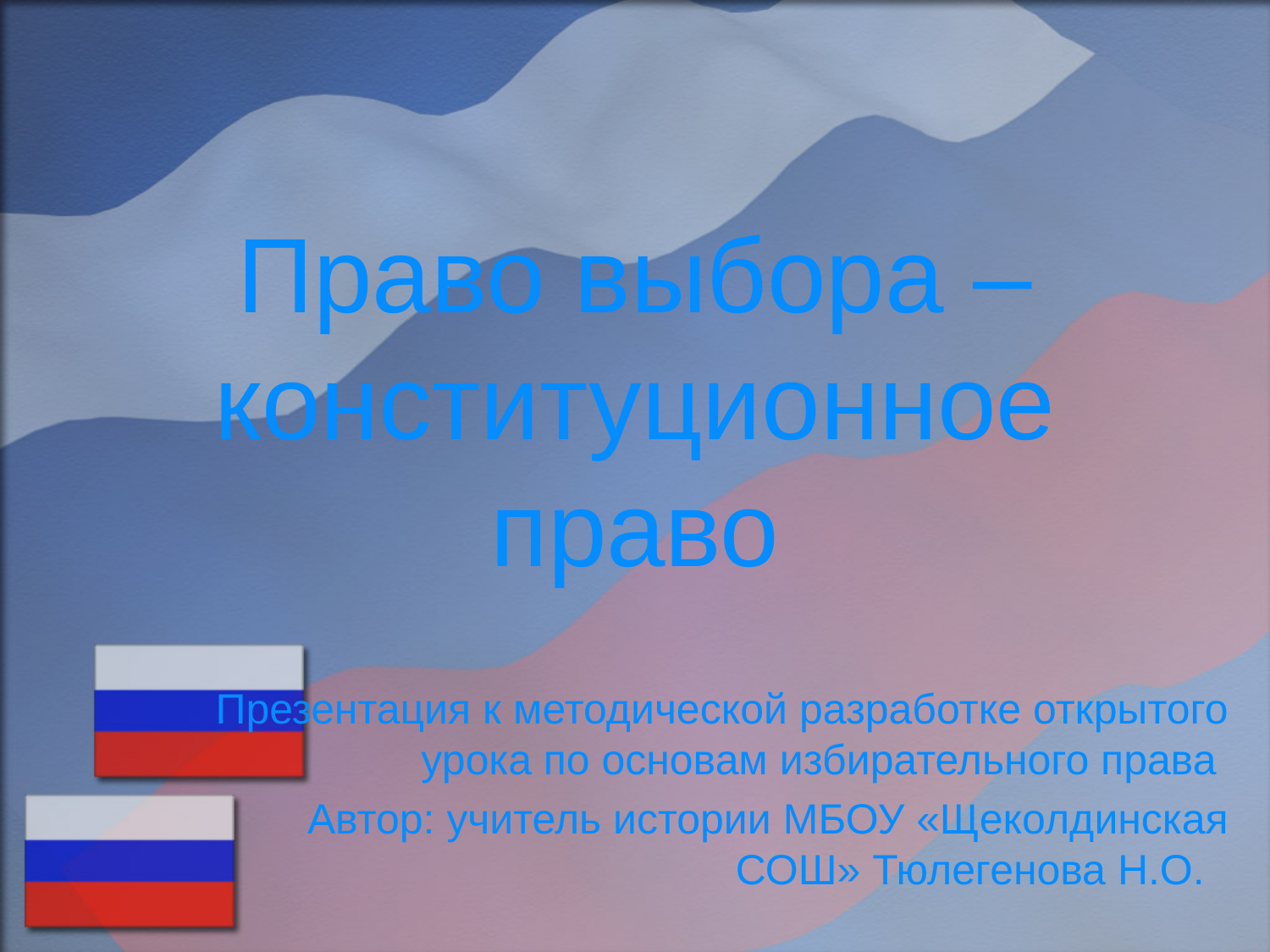

# Право выбора –конституционное право
Презентация к методической разработке открытого урока по основам избирательного права
Автор: учитель истории МБОУ «Щеколдинская СОШ» Тюлегенова Н.О.